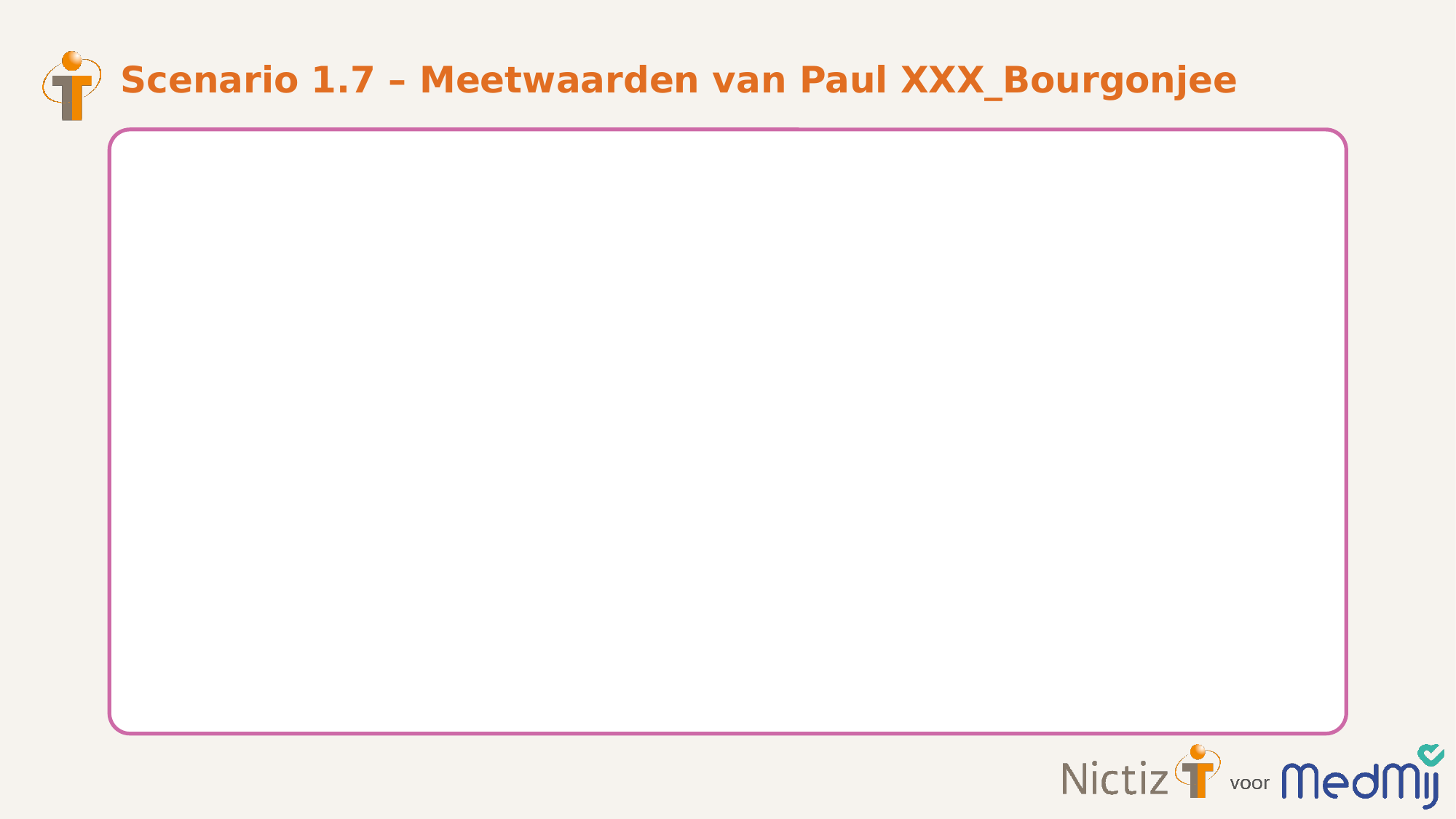

# Scenario 1.7 – Meetwaarden van Paul XXX_Bourgonjee